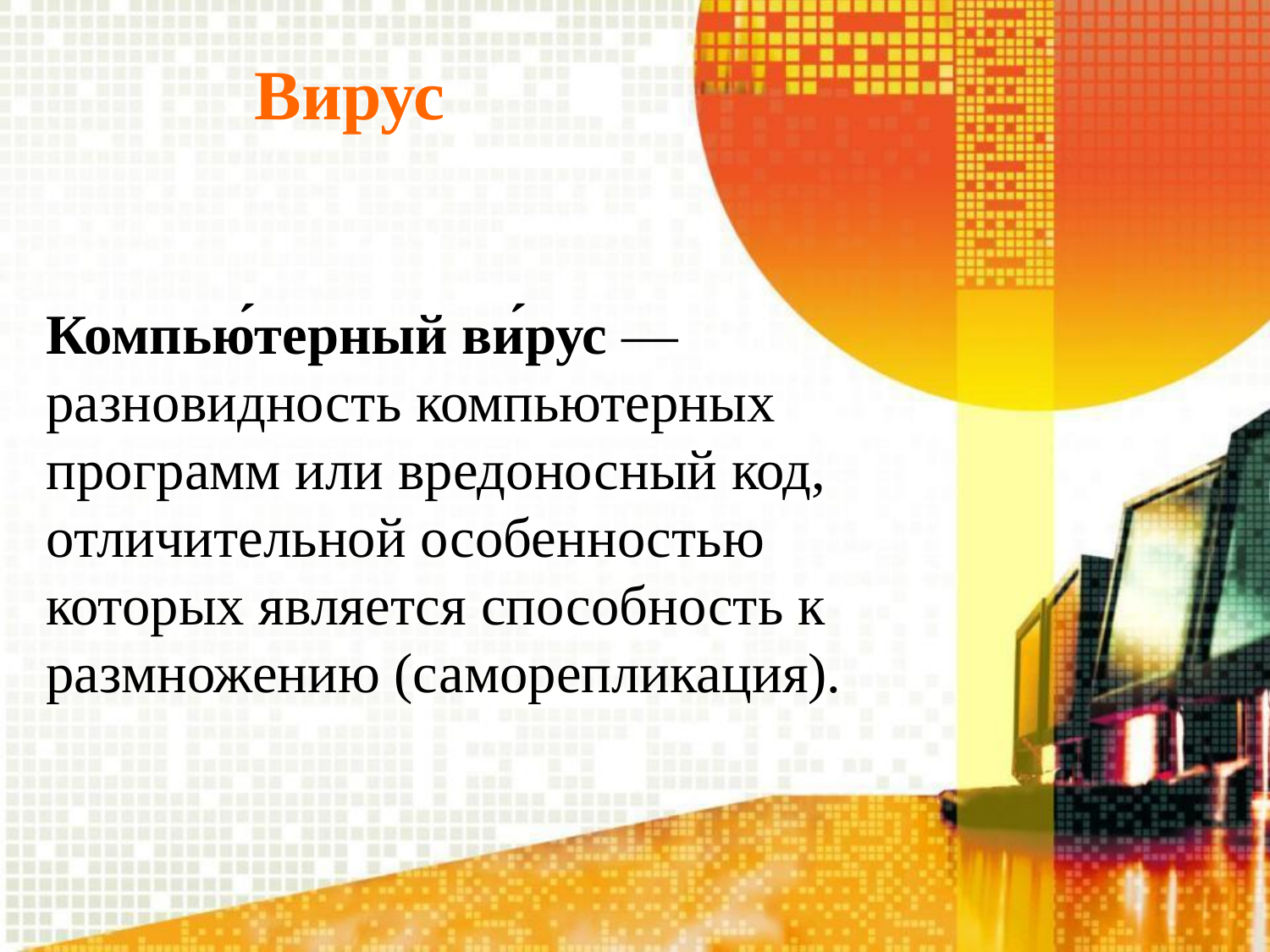

# Вирус
Компью́терный ви́рус — разновидность компьютерных программ или вредоносный код, отличительной особенностью которых является способность к размножению (саморепликация).